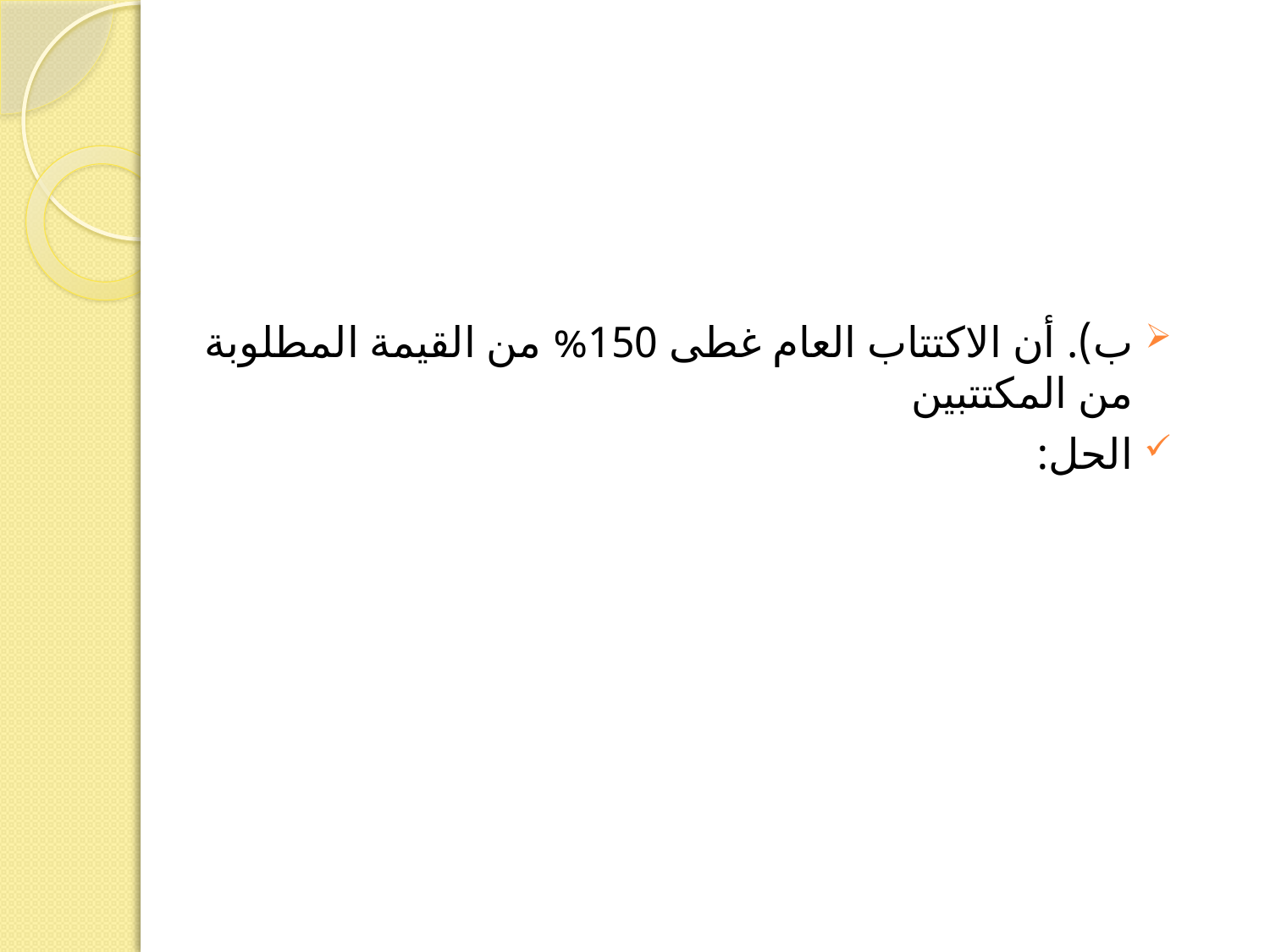

ب). أن الاكتتاب العام غطى 150% من القيمة المطلوبة من المكتتبين
الحل: